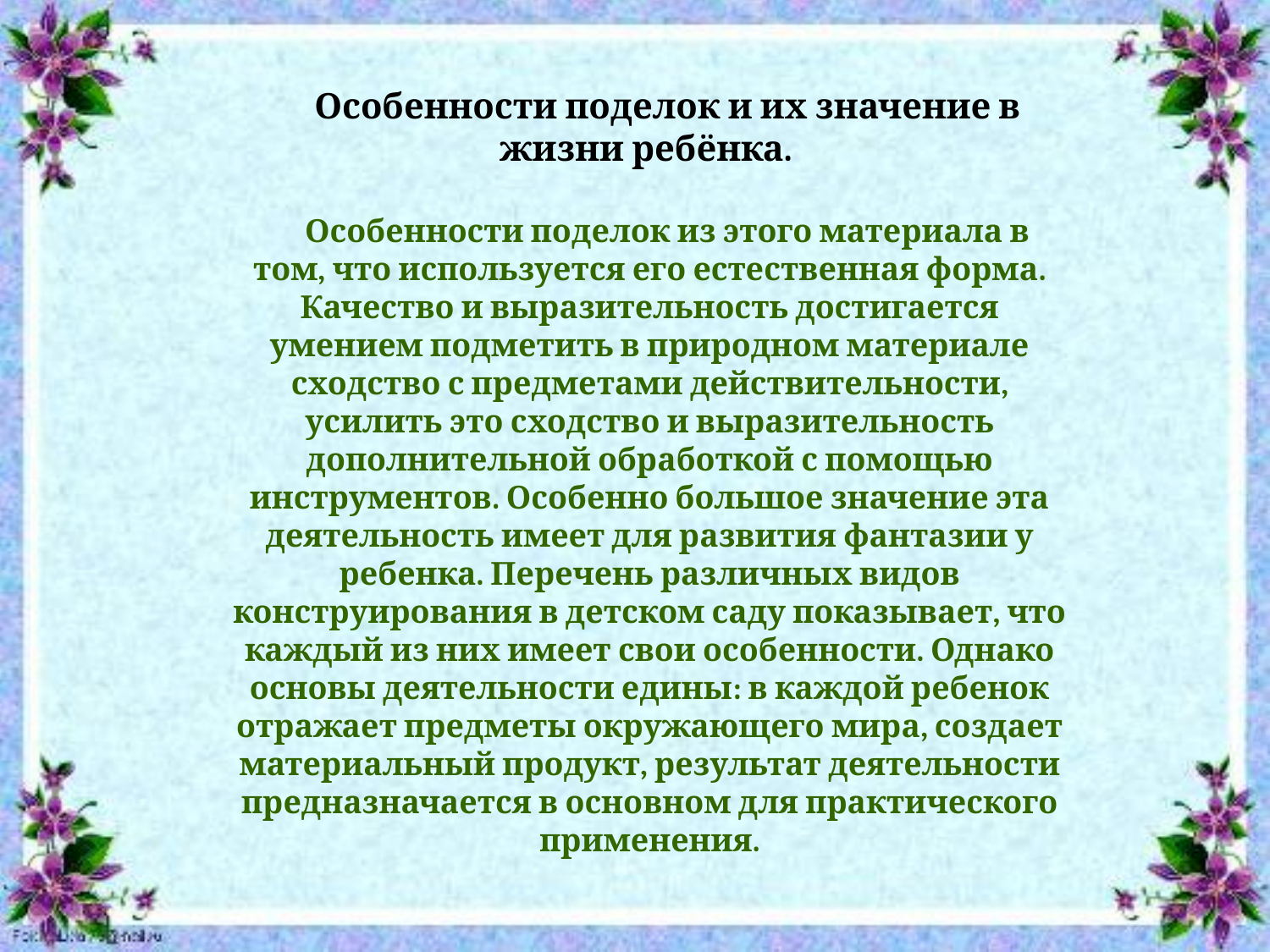

Особенности поделок и их значение в жизни ребёнка.

Особенности поделок из этого материала в том, что используется его естественная форма. Качество и выразительность достигается умением подметить в природном материале сходство с предметами действительности, усилить это сходство и выразительность дополнительной обработкой с помощью инструментов. Особенно большое значение эта деятельность имеет для развития фантазии у ребенка. Перечень различных видов конструирования в детском саду показывает, что каждый из них имеет свои особенности. Однако основы деятельности едины: в каждой ребенок отражает предметы окружающего мира, создает материальный продукт, результат деятельности предназначается в основном для практического применения.